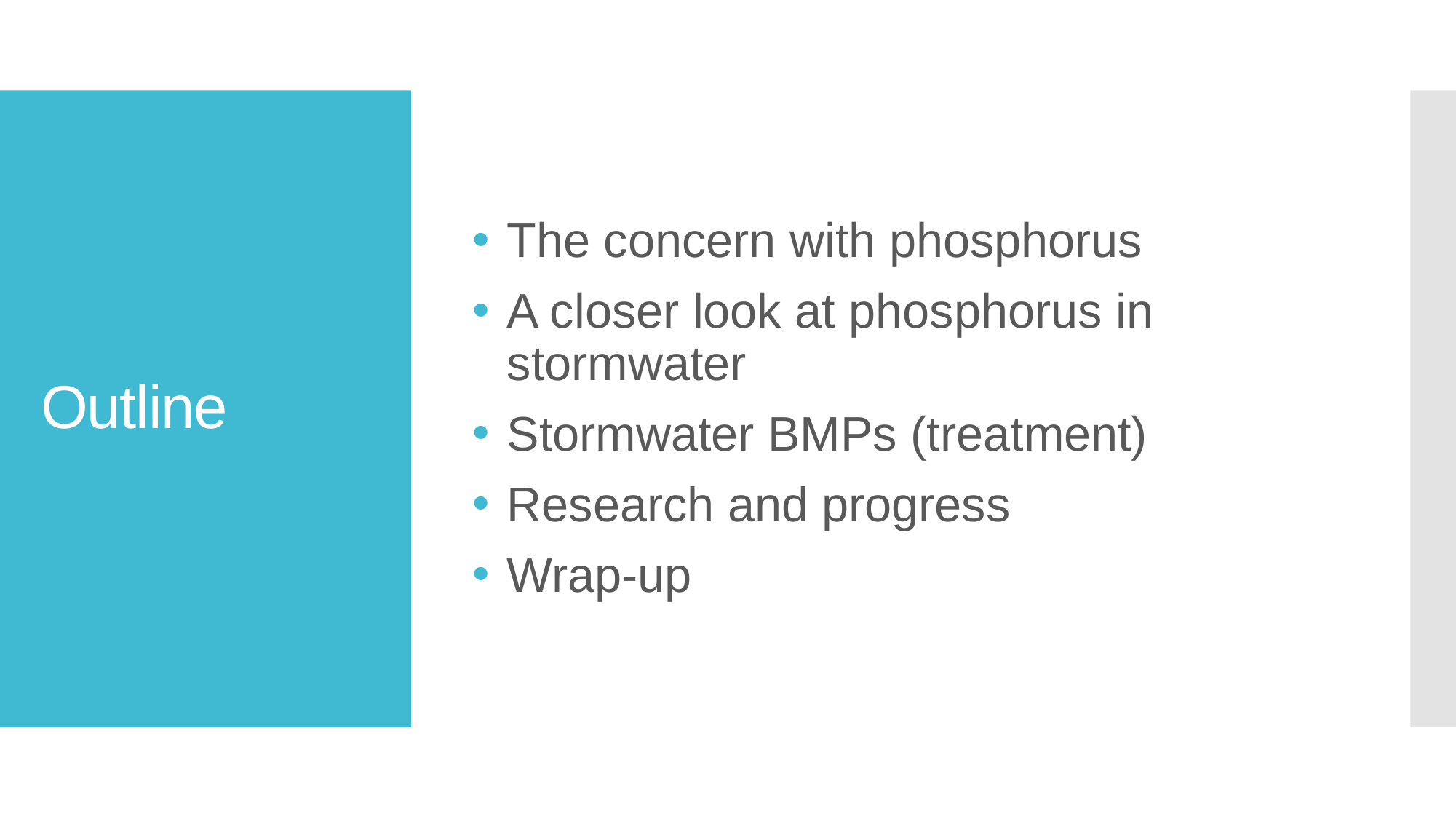

The concern with phosphorus
A closer look at phosphorus in stormwater
Stormwater BMPs (treatment)
Research and progress
Wrap-up
# Outline